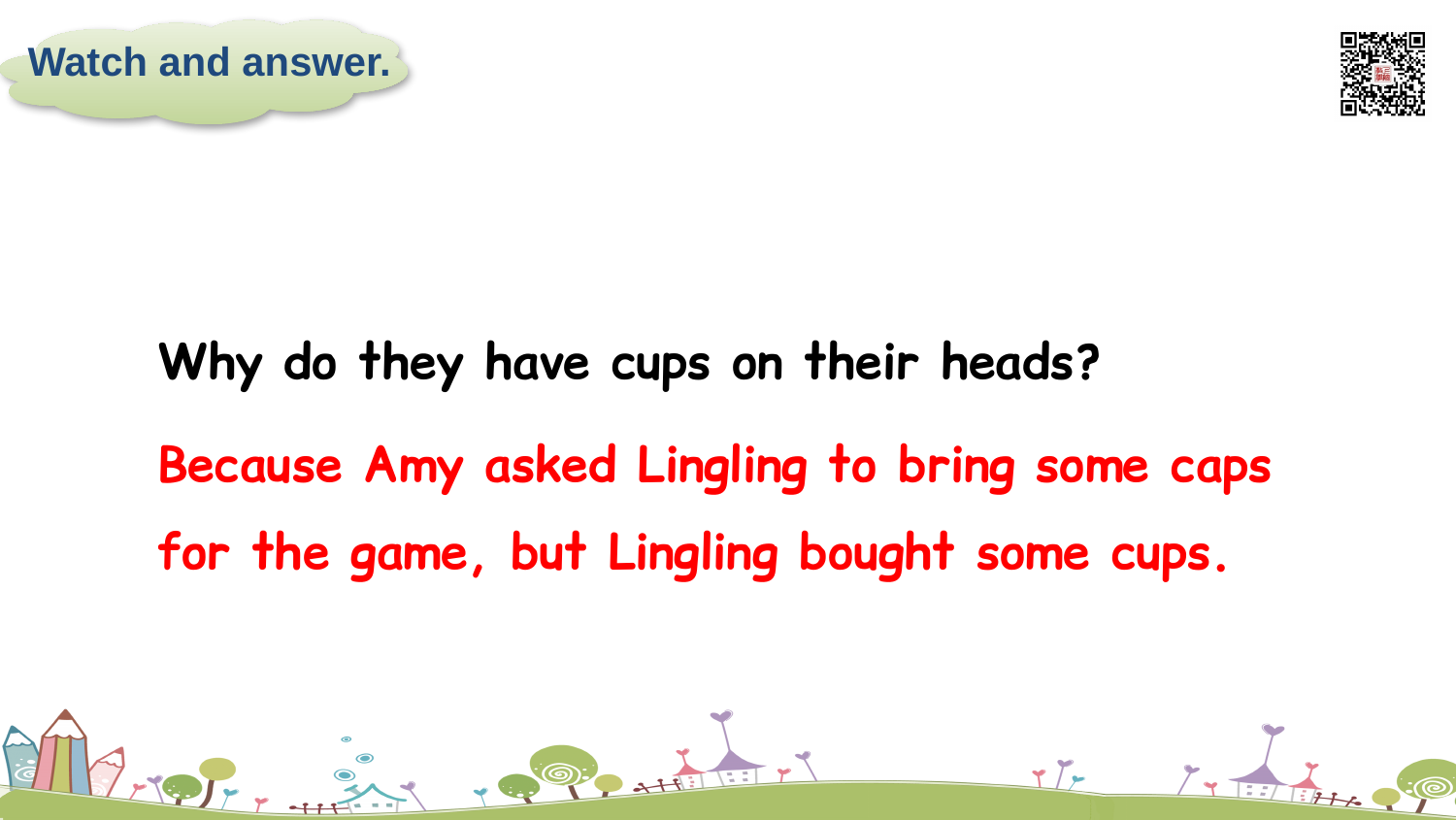

Watch and answer.
Why do they have cups on their heads?
Because Amy asked Lingling to bring some caps for the game, but Lingling bought some cups.